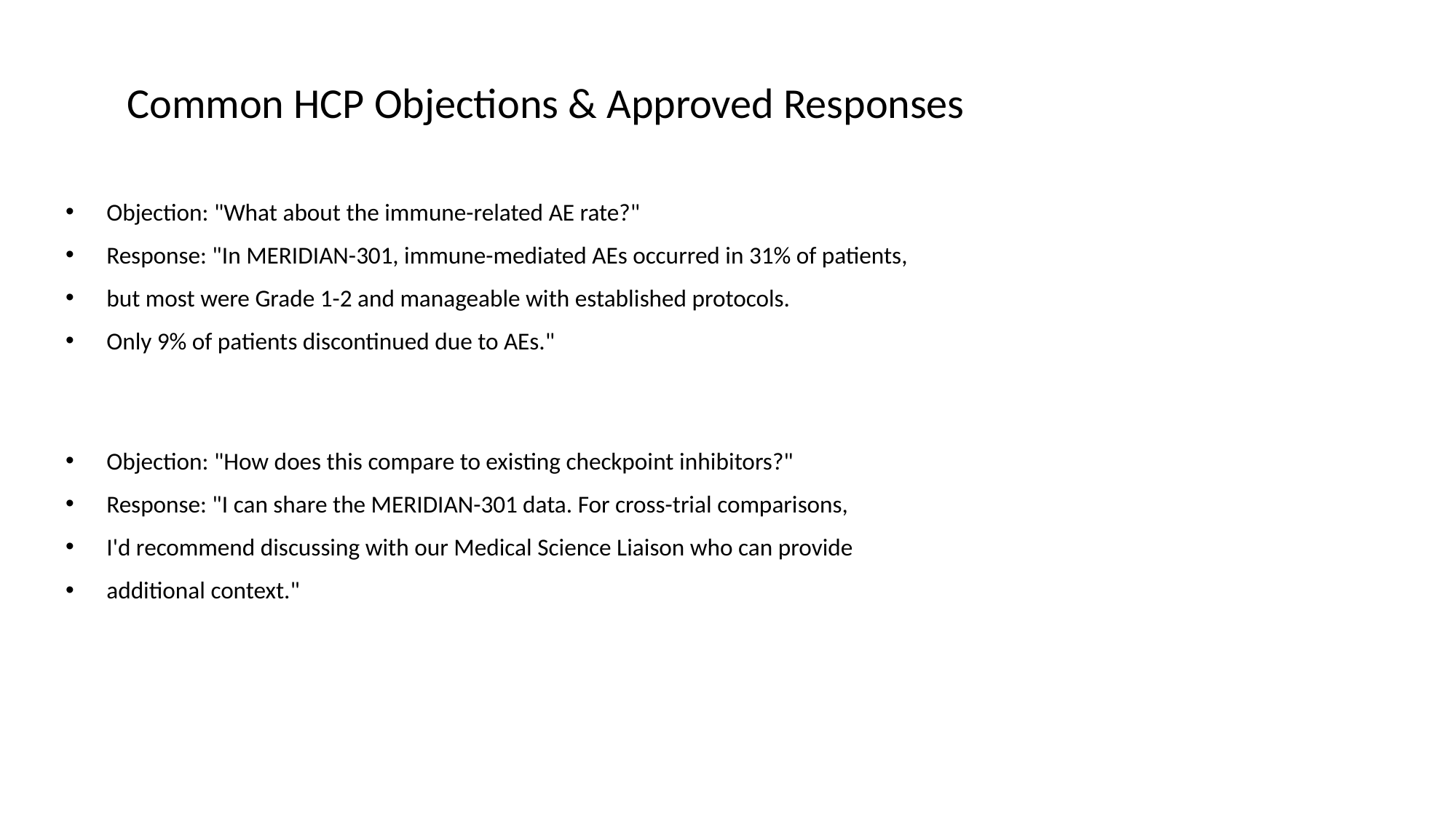

# Common HCP Objections & Approved Responses
Objection: "What about the immune-related AE rate?"
Response: "In MERIDIAN-301, immune-mediated AEs occurred in 31% of patients,
but most were Grade 1-2 and manageable with established protocols.
Only 9% of patients discontinued due to AEs."

Objection: "How does this compare to existing checkpoint inhibitors?"
Response: "I can share the MERIDIAN-301 data. For cross-trial comparisons,
I'd recommend discussing with our Medical Science Liaison who can provide
additional context."